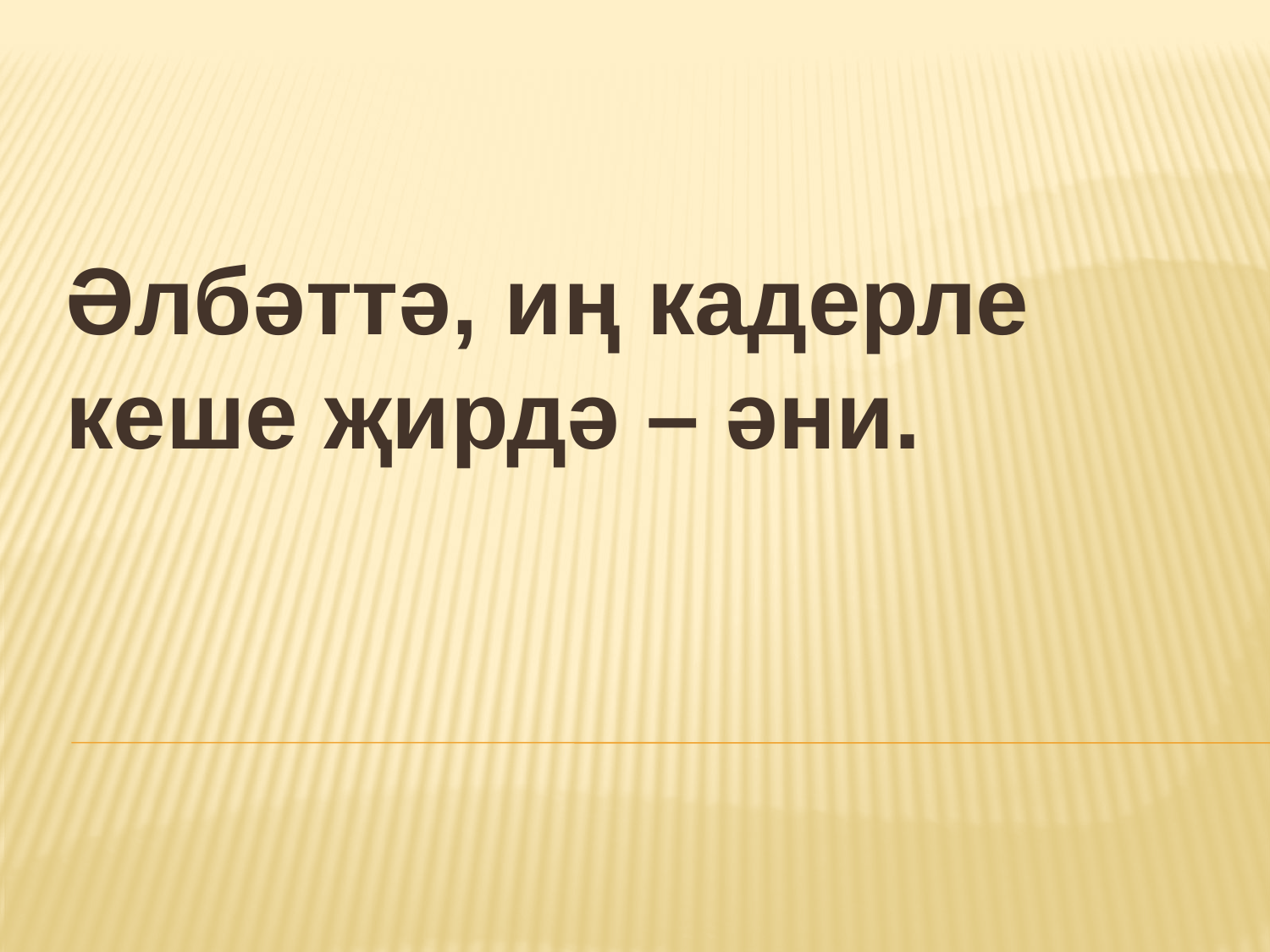

Әлбәттә, иң кадерле кеше җирдә – әни.

#